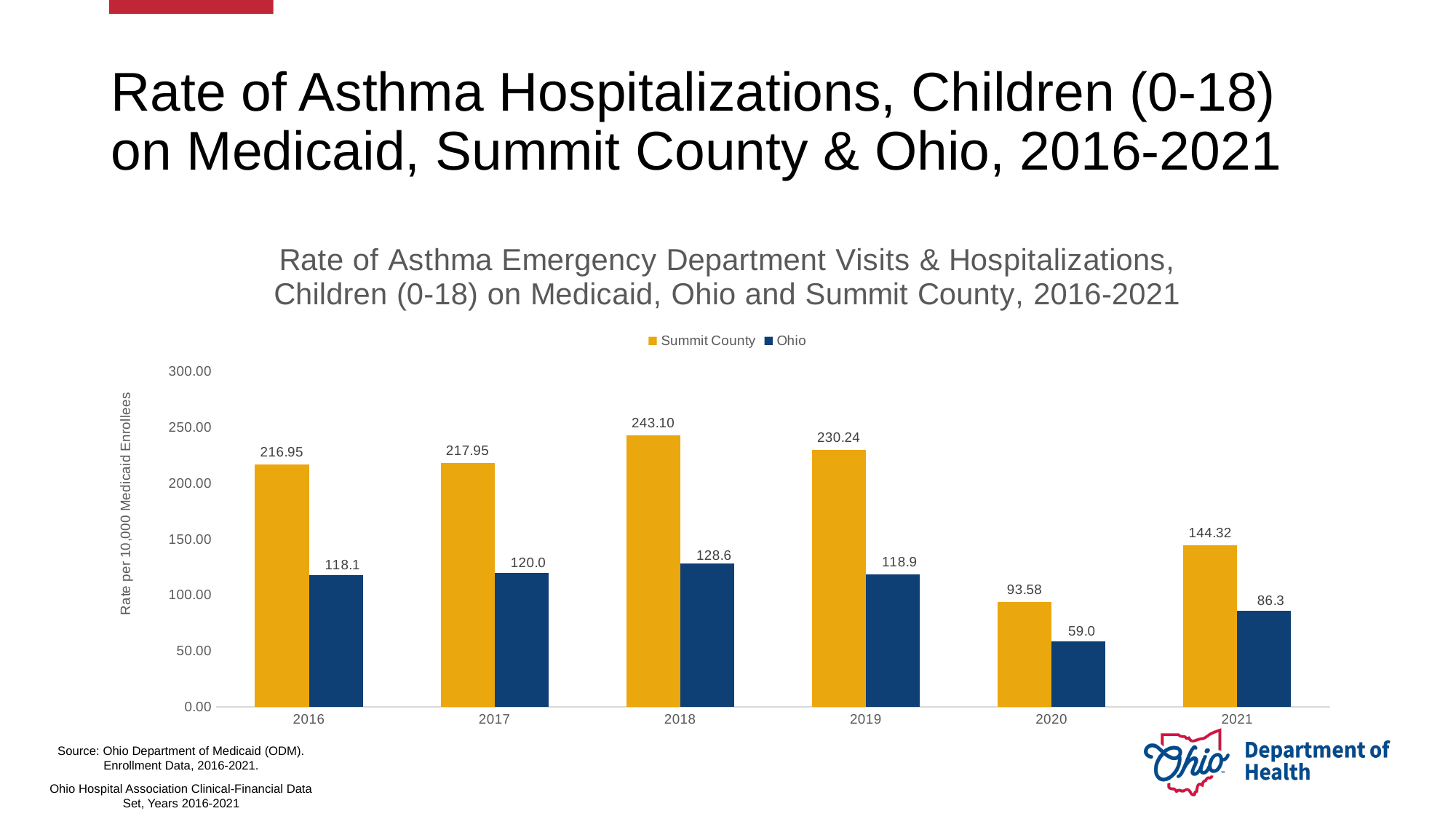

# Rate of Asthma Hospitalizations, Children (0-18) on Medicaid, Summit County & Ohio, 2016-2021

### Chart: Rate of Asthma Emergency Department Visits & Hospitalizations, Children (0-18) on Medicaid, Ohio and Summit County, 2016-2021

| Category | Summit County | Ohio |
|---|---|---|
| 2016 | 216.95189327583884 | 118.07072733668609 |
| 2017 | 217.95326676466115 | 120.00470323794849 |
| 2018 | 243.10129505756763 | 128.55001516651058 |
| 2019 | 230.23870845072858 | 118.8504883546206 |
| 2020 | 93.5805182375669 | 58.99600967982358 |
| 2021 | 144.32206608431446 | 86.30966146023712 |
Source: Ohio Department of Medicaid (ODM). Enrollment Data, 2016-2021.
Ohio Hospital Association Clinical-Financial Data Set, Years 2016-2021